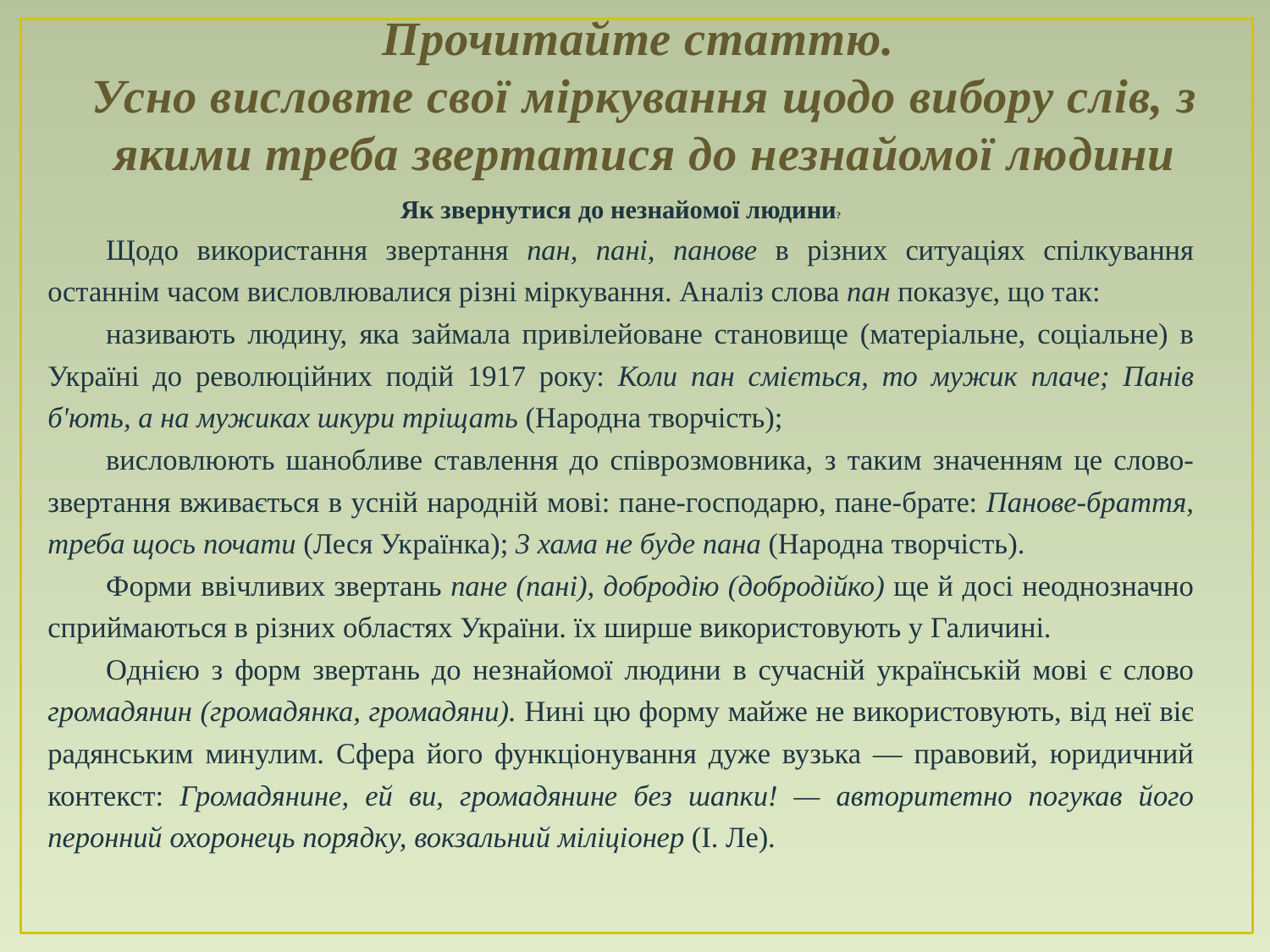

# Прочитайте статтю. Усно висловте свої міркування щодо вибору слів, з якими треба звертатися до незнайомої людини
Як звернутися до незнайомої людини?
Щодо використання звертання пан, пані, панове в різних ситуаціях спілкування останнім ча­сом висловлювалися різні міркування. Аналіз слова пан показує, що так:
називають людину, яка займала привілейоване становище (матеріальне, соціальне) в Україні до революційних подій 1917 року: Коли пан сміється, то мужик плаче; Панів б'ють, а на мужиках шкури тріщать (Народна творчість);
висловлюють шанобливе ставлення до співрозмовника, з таким значенням це слово-звертання вживається в усній народній мові: пане-господарю, пане-брате: Панове-браття, треба щось почати (Леся Українка); 3 хама не буде пана (Народна творчість).
Форми ввічливих звертань пане (пані), добродію (добродійко) ще й досі неоднозначно сприй­маються в різних областях України. їх ширше використовують у Галичині.
Однією з форм звертань до незнайомої людини в сучасній українській мові є слово громадя­нин (громадянка, громадяни). Нині цю форму майже не використовують, від неї віє радянським минулим. Сфера його функціонування дуже вузька — правовий, юридичний контекст: Грома­дянине, ей ви, громадянине без шапки! — авторитетно погукав його перонний охоронець порядку, вокзальний міліціонер (І. Ле).